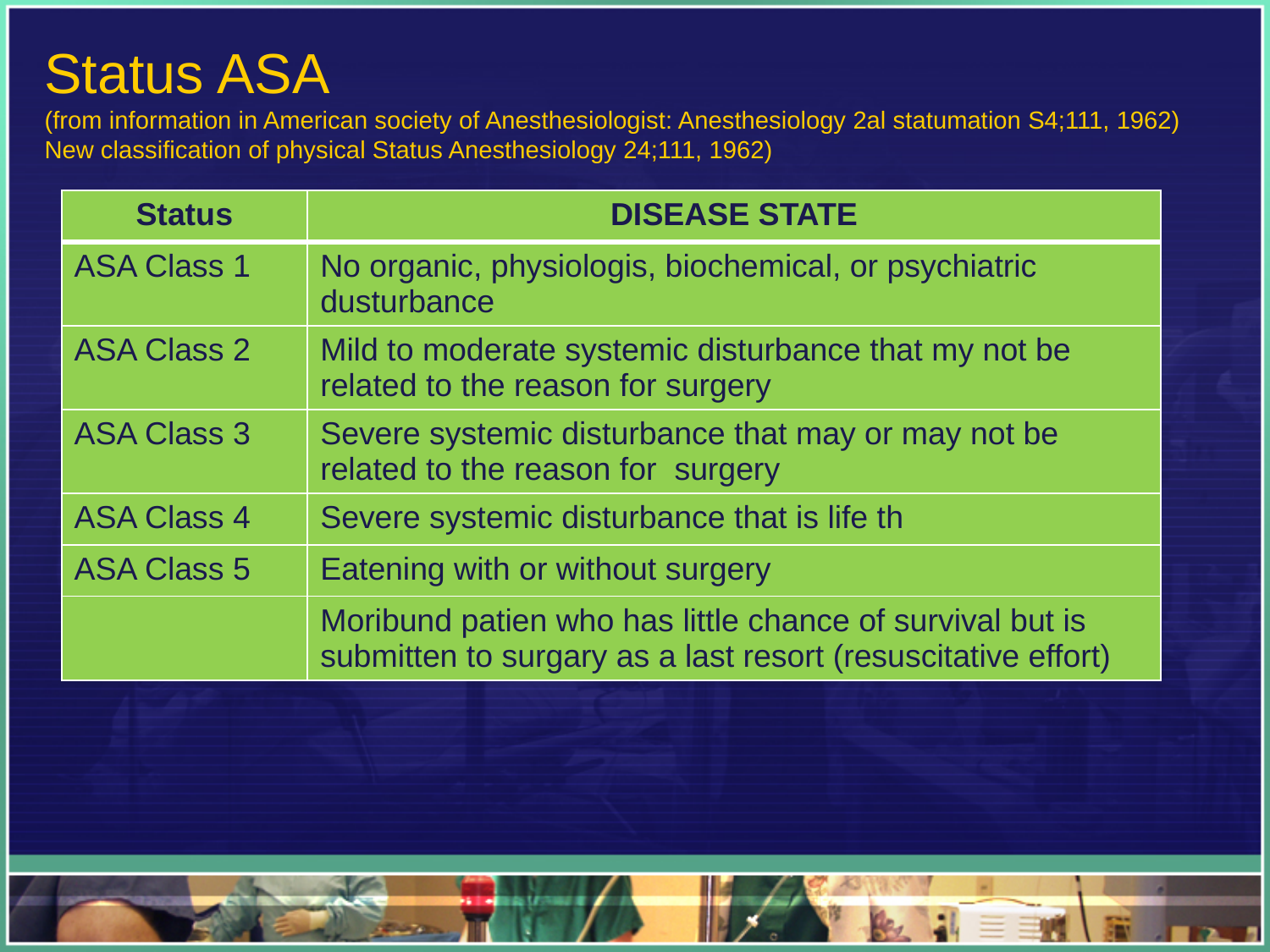

# Status ASA (from information in American society of Anesthesiologist: Anesthesiology 2al statumation S4;111, 1962) New classification of physical Status Anesthesiology 24;111, 1962)
| Status | DISEASE STATE |
| --- | --- |
| ASA Class 1 | No organic, physiologis, biochemical, or psychiatric dusturbance |
| ASA Class 2 | Mild to moderate systemic disturbance that my not be related to the reason for surgery |
| ASA Class 3 | Severe systemic disturbance that may or may not be related to the reason for surgery |
| ASA Class 4 | Severe systemic disturbance that is life th |
| ASA Class 5 | Eatening with or without surgery |
|  | Moribund patien who has little chance of survival but is submitten to surgary as a last resort (resuscitative effort) |